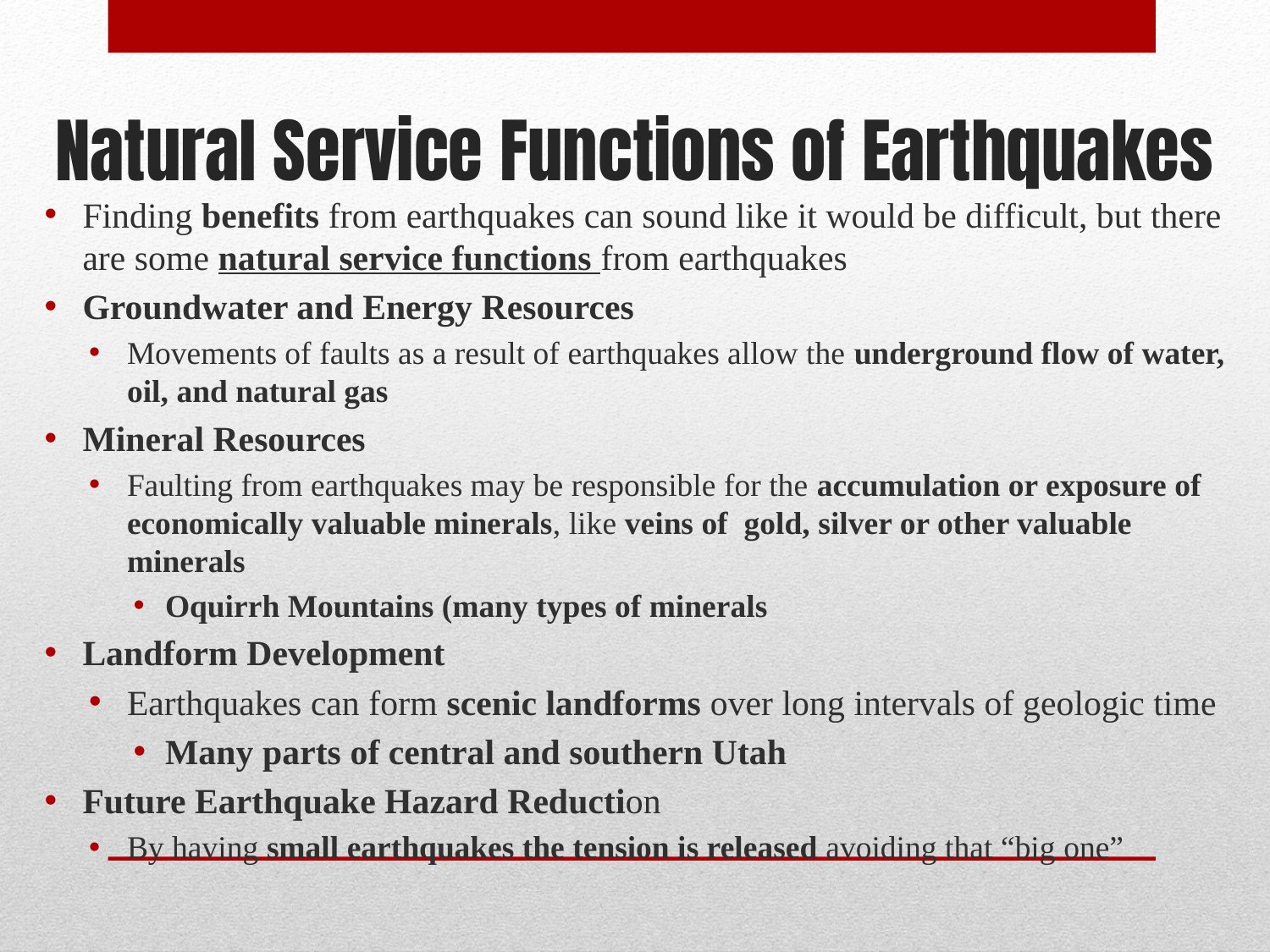

Natural Service Functions of Earthquakes
Finding benefits from earthquakes can sound like it would be difficult, but there are some natural service functions from earthquakes
Groundwater and Energy Resources
Movements of faults as a result of earthquakes allow the underground flow of water, oil, and natural gas
Mineral Resources
Faulting from earthquakes may be responsible for the accumulation or exposure of economically valuable minerals, like veins of  gold, silver or other valuable minerals
Oquirrh Mountains (many types of minerals
Landform Development
Earthquakes can form scenic landforms over long intervals of geologic time
Many parts of central and southern Utah
Future Earthquake Hazard Reduction
By having small earthquakes the tension is released avoiding that “big one”